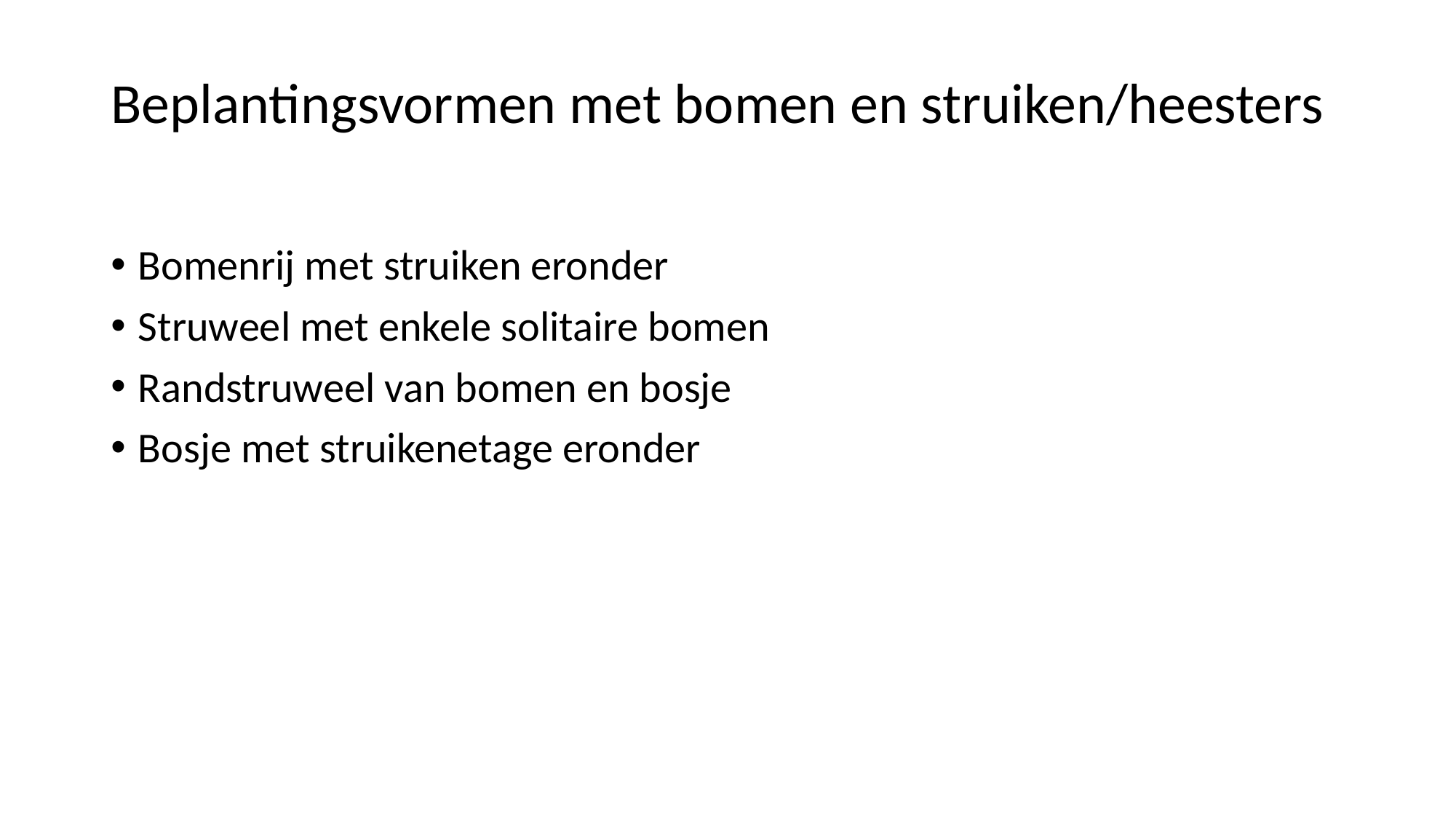

# Beplantingsvormen met bomen en struiken/heesters
Bomenrij met struiken eronder
Struweel met enkele solitaire bomen
Randstruweel van bomen en bosje
Bosje met struikenetage eronder